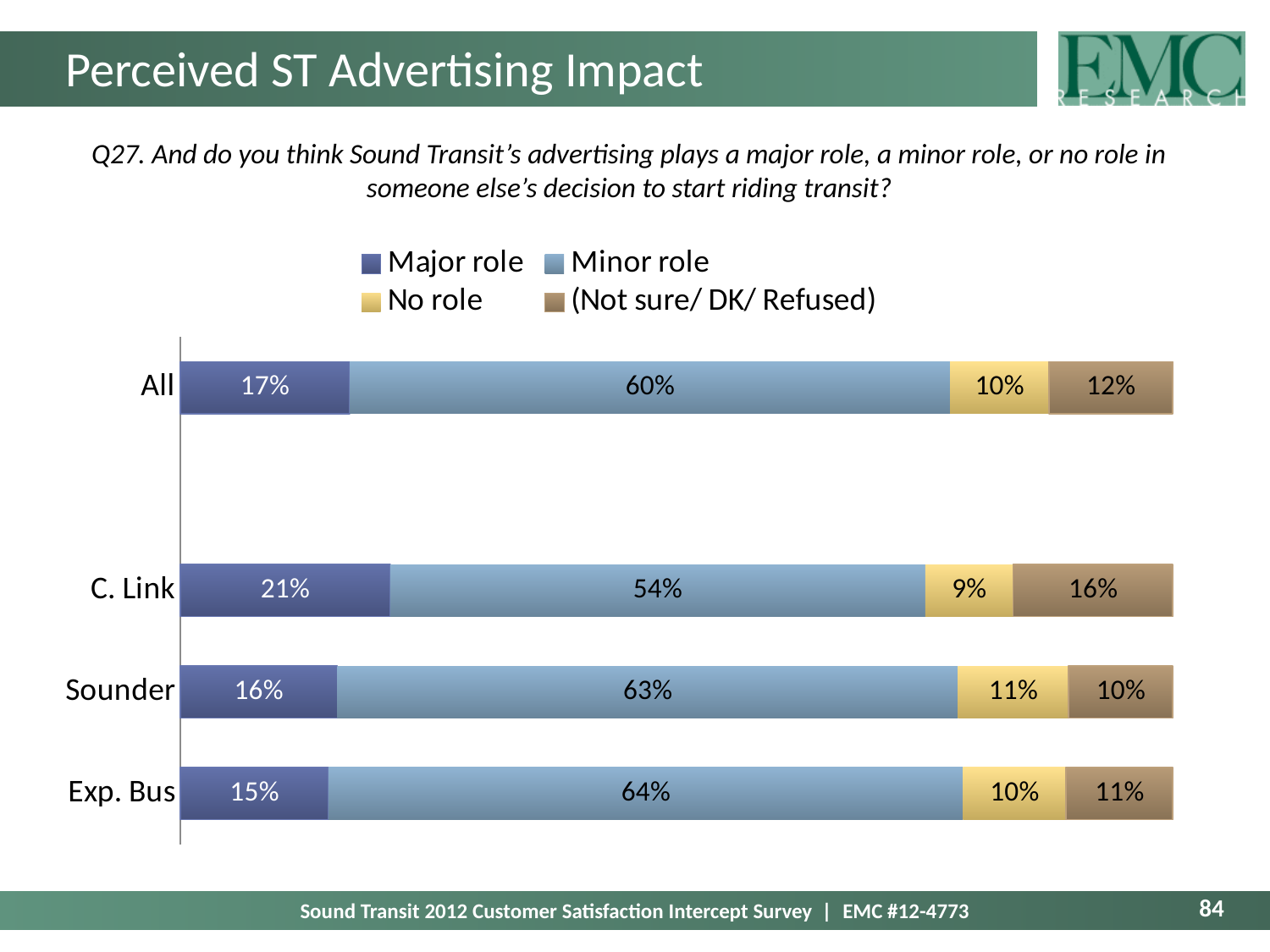

# Perceived ST Advertising Impact
Q27. And do you think Sound Transit’s advertising plays a major role, a minor role, or no role in someone else’s decision to start riding transit?

### Chart

| Category | Major role | Minor role | No role | (Not sure/ DK/ Refused) |
|---|---|---|---|---|
| Exp. Bus | 0.14934882441945618 | 0.6393181613078135 | 0.10370416051791206 | 0.10762885375481851 |
| Sounder | 0.15819608186200557 | 0.6253557486117103 | 0.11152068178845798 | 0.10492748773782504 |
| C. Link | 0.21155845673161774 | 0.5390627438129658 | 0.08844835412995104 | 0.16093044532546552 |
|  | None | None | None | None |
| All | 0.170736962913101 | 0.6048791521173396 | 0.09945758609974287 | 0.12492629886982101 |